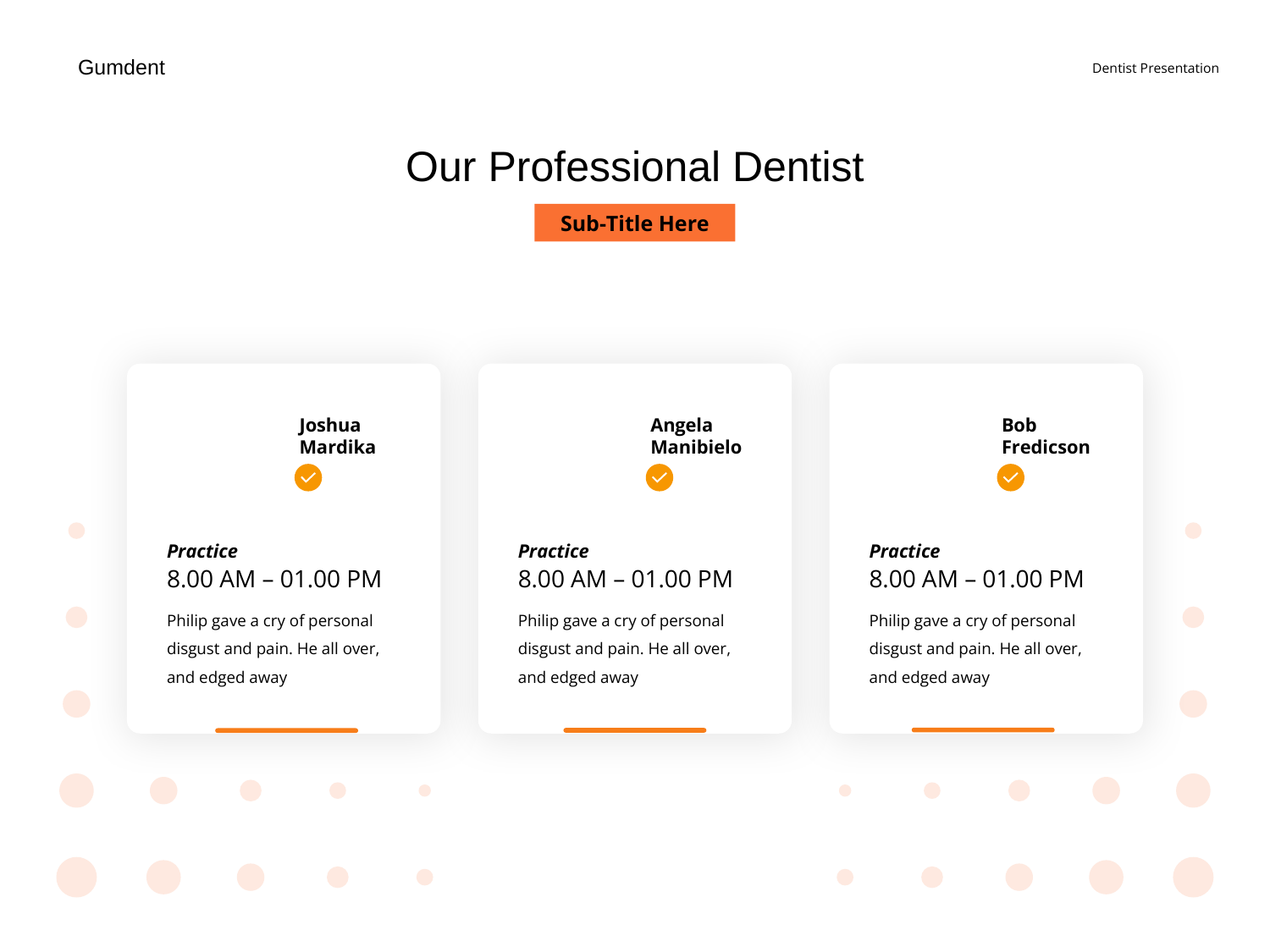

# Our Professional Dentist
Sub-Title Here

Joshua
Mardika
Angela Manibielo
Bob
Fredicson

Practice
Practice
Practice
8.00 AM – 01.00 PM
8.00 AM – 01.00 PM
8.00 AM – 01.00 PM
Philip gave a cry of personal disgust and pain. He all over, and edged away
Philip gave a cry of personal disgust and pain. He all over, and edged away
Philip gave a cry of personal disgust and pain. He all over, and edged away